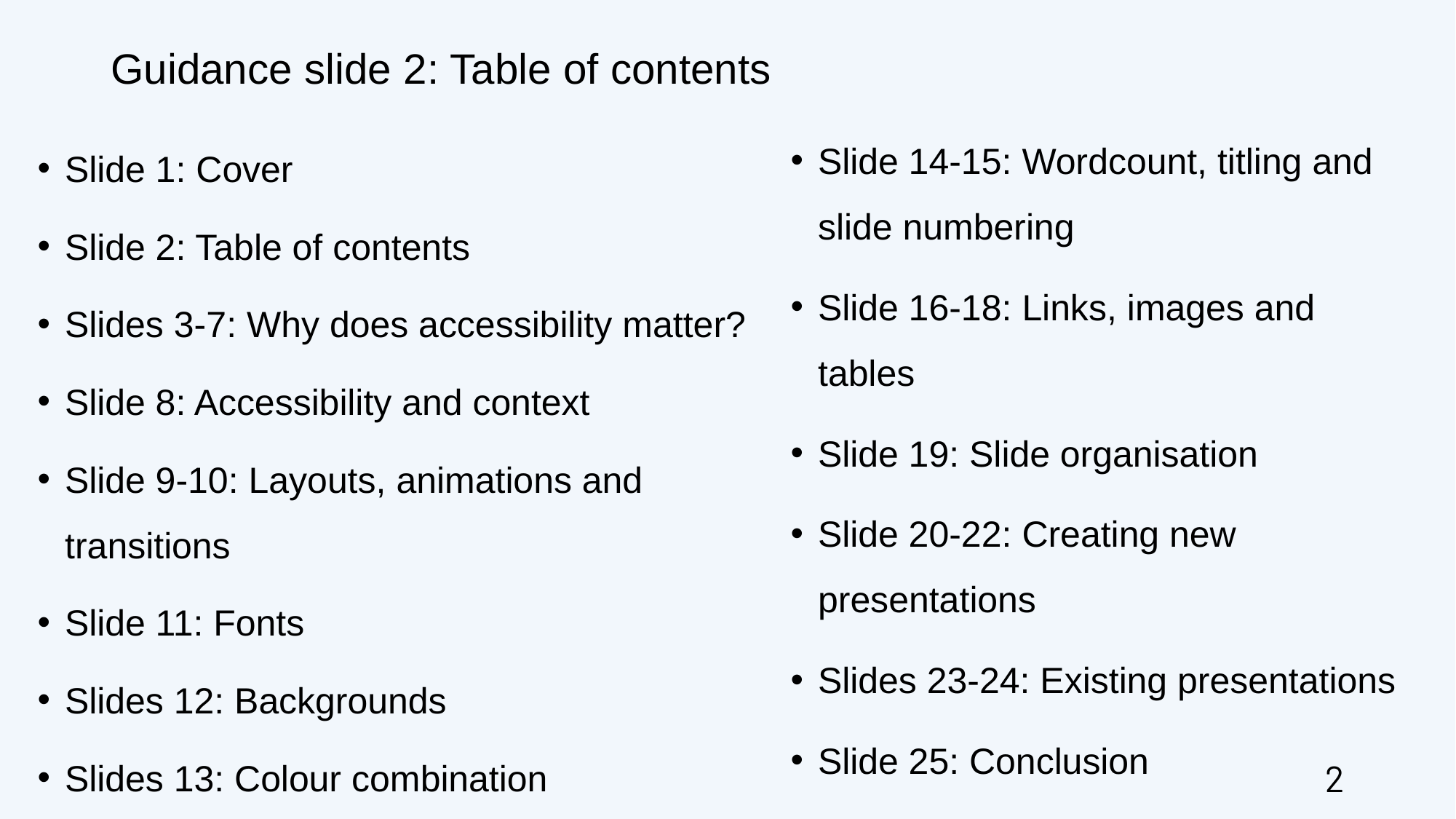

# Guidance slide 2: Table of contents
Slide 14-15: Wordcount, titling and slide numbering
Slide 16-18: Links, images and tables
Slide 19: Slide organisation
Slide 20-22: Creating new presentations
Slides 23-24: Existing presentations
Slide 25: Conclusion
Slide 1: Cover
Slide 2: Table of contents
Slides 3-7: Why does accessibility matter?
Slide 8: Accessibility and context
Slide 9-10: Layouts, animations and transitions
Slide 11: Fonts
Slides 12: Backgrounds
Slides 13: Colour combination
2